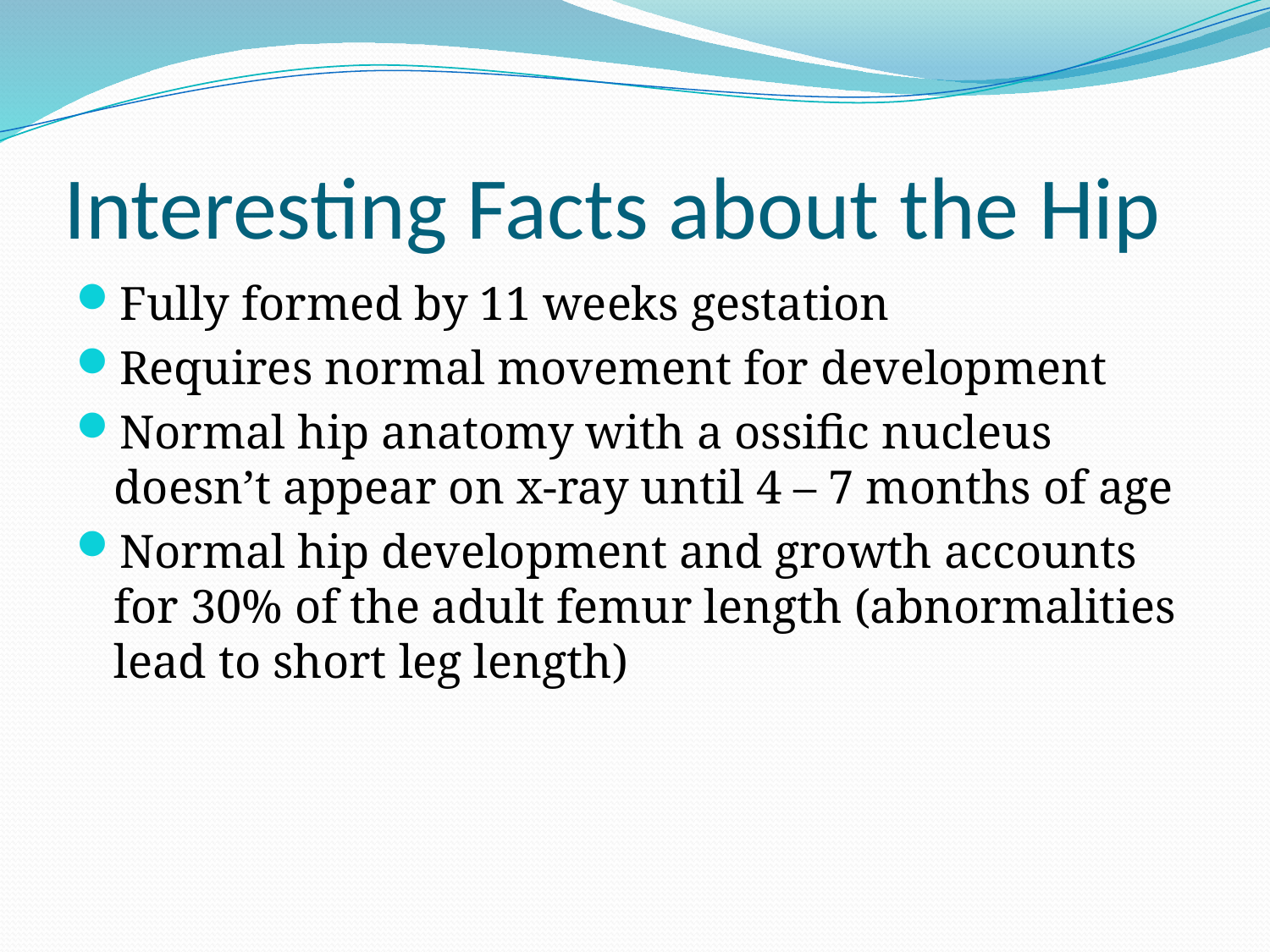

# Interesting Facts about the Hip
Fully formed by 11 weeks gestation
Requires normal movement for development
Normal hip anatomy with a ossific nucleus doesn’t appear on x-ray until 4 – 7 months of age
Normal hip development and growth accounts for 30% of the adult femur length (abnormalities lead to short leg length)